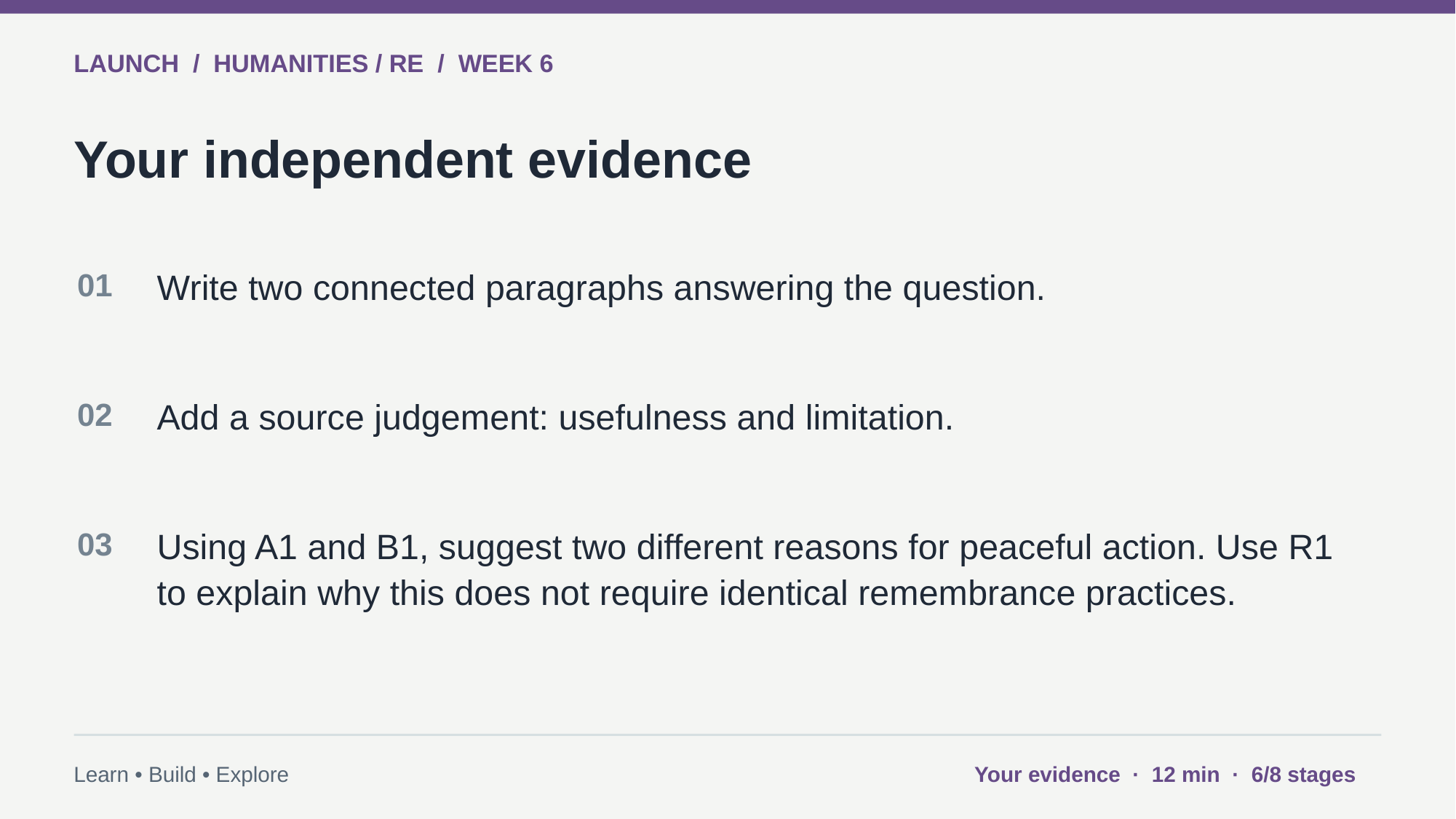

LAUNCH  /  HUMANITIES / RE  /  WEEK 6
Your independent evidence
01
Write two connected paragraphs answering the question.
02
Add a source judgement: usefulness and limitation.
03
Using A1 and B1, suggest two different reasons for peaceful action. Use R1 to explain why this does not require identical remembrance practices.

Learn • Build • Explore
Your evidence  ·  12 min  ·  6/8 stages